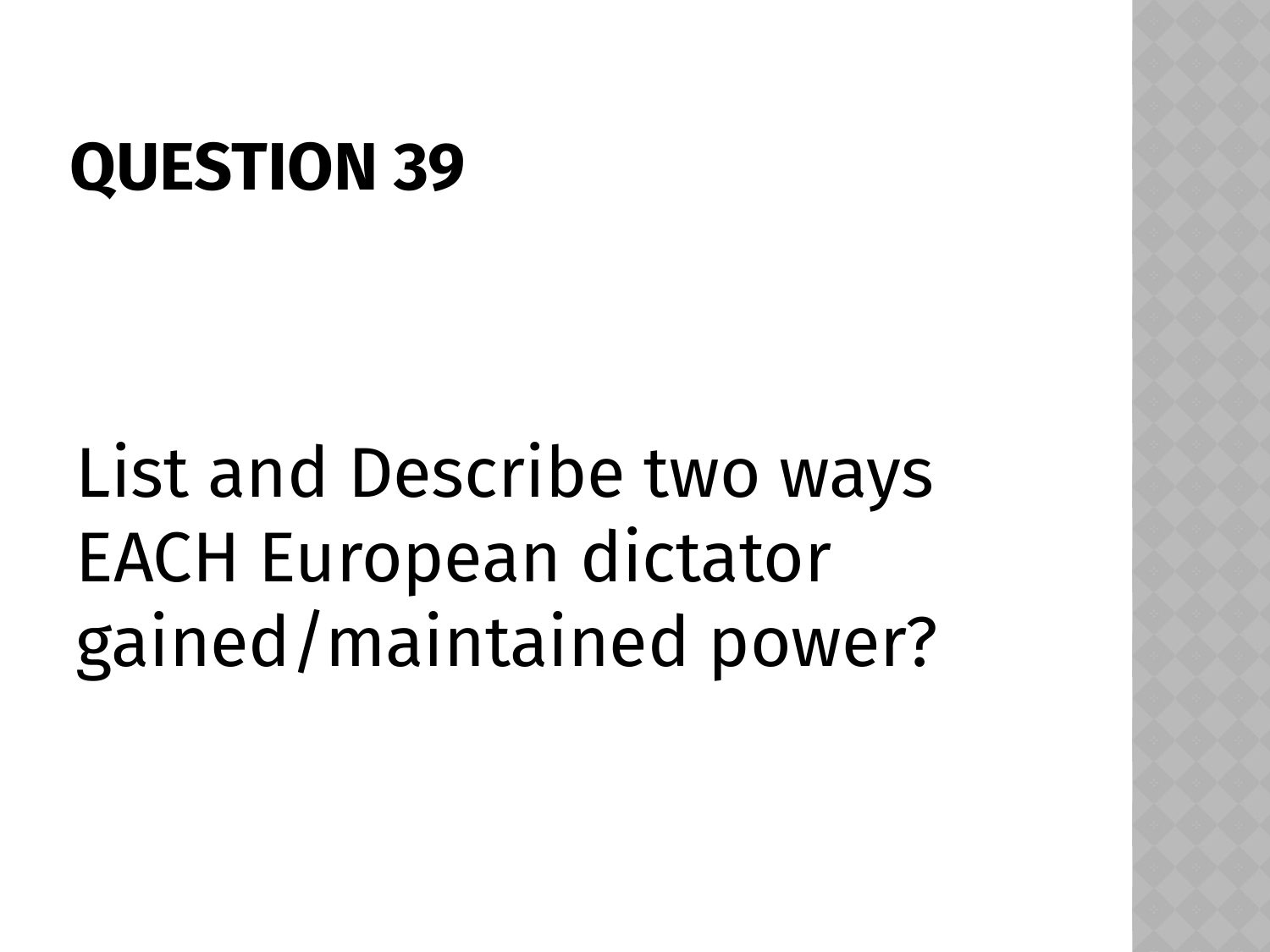

# Question 39

List and Describe two ways EACH European dictator gained/maintained power?